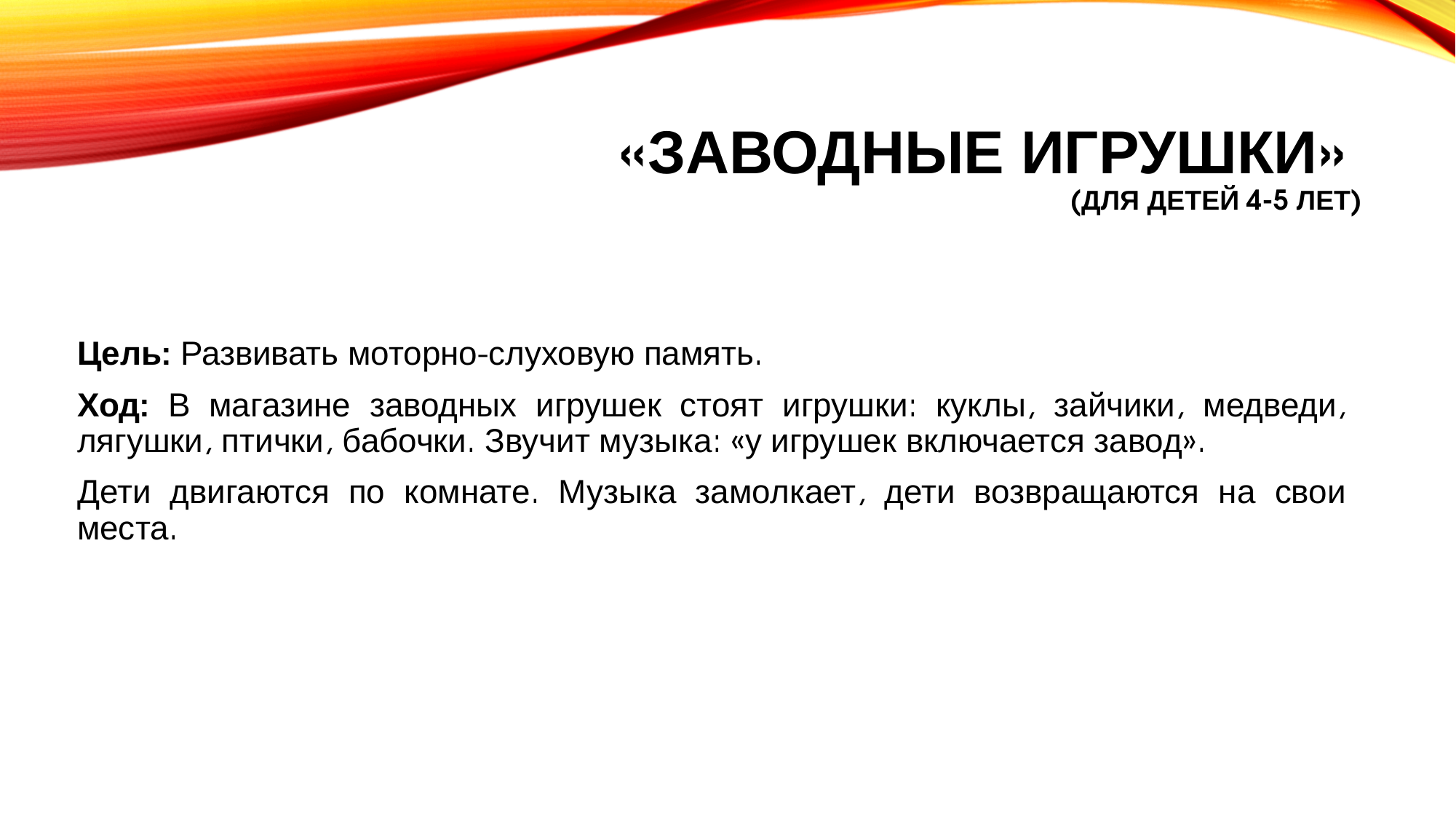

# «Заводные игрушки» (для детей 4-5 лет)
Цель: Развивать моторно-слуховую память.
Ход: В магазине заводных игрушек стоят игрушки: куклы, зайчики, медведи, лягушки, птички, бабочки. Звучит музыка: «у игрушек включается завод».
Дети двигаются по комнате. Музыка замолкает, дети возвращаются на свои места.